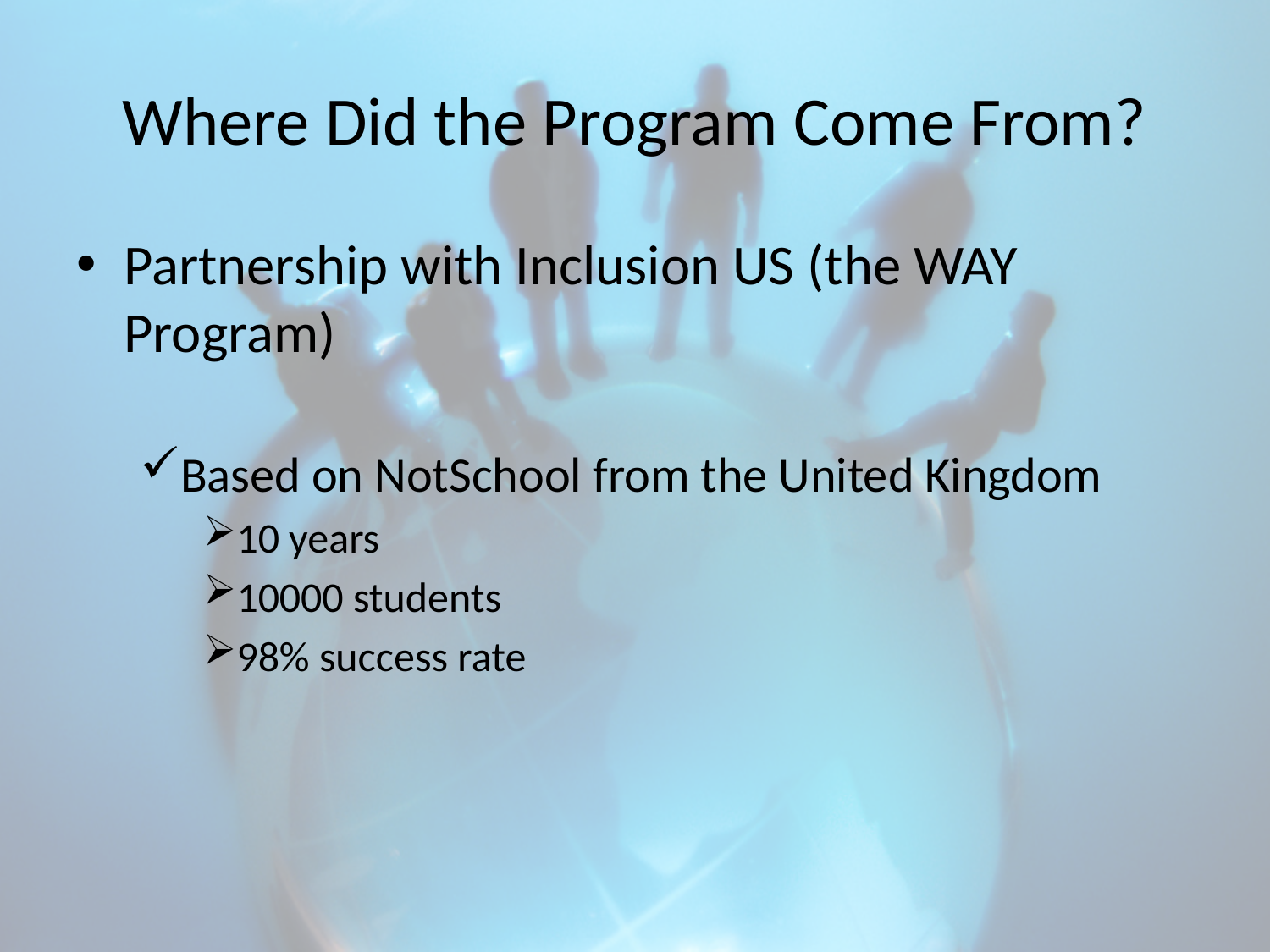

# Where Did the Program Come From?
Partnership with Inclusion US (the WAY Program)

Based on NotSchool from the United Kingdom
10 years
10000 students
98% success rate